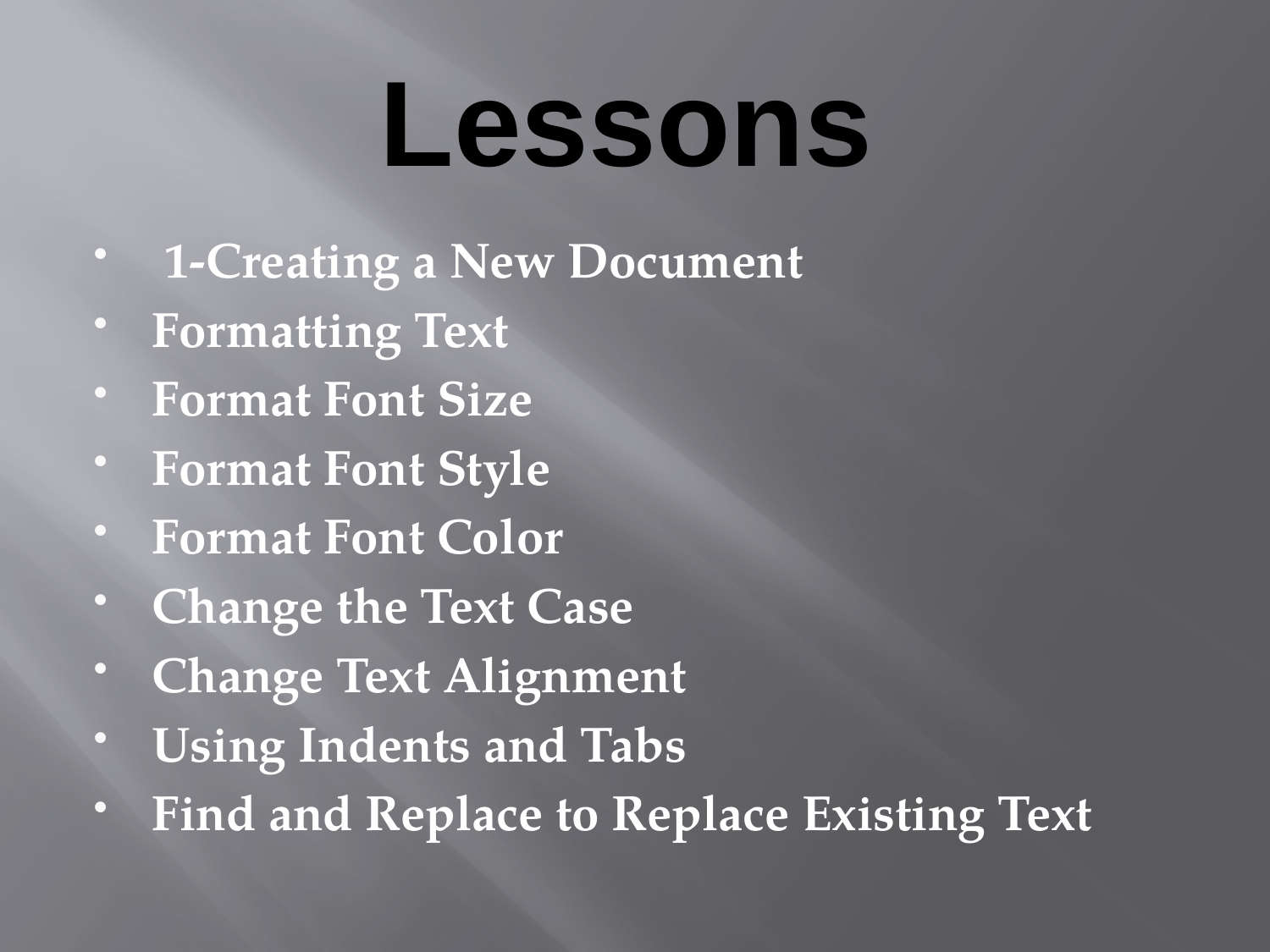

# Lessons
 1-Creating a New Document
Formatting Text
Format Font Size
Format Font Style
Format Font Color
Change the Text Case
Change Text Alignment
Using Indents and Tabs
Find and Replace to Replace Existing Text